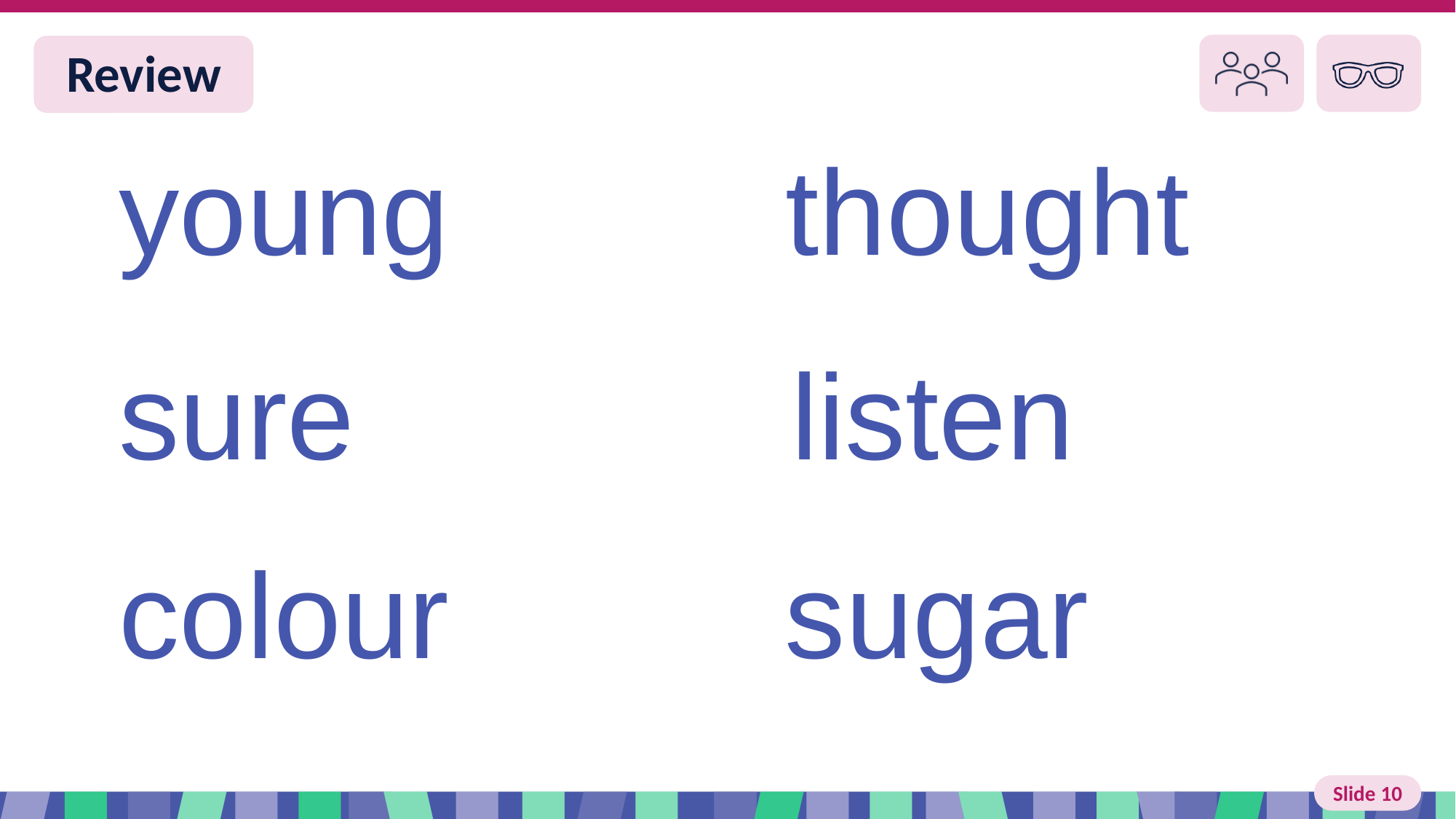

Slide 10 Review You do
young          thought
colour          sugar
sure             listen